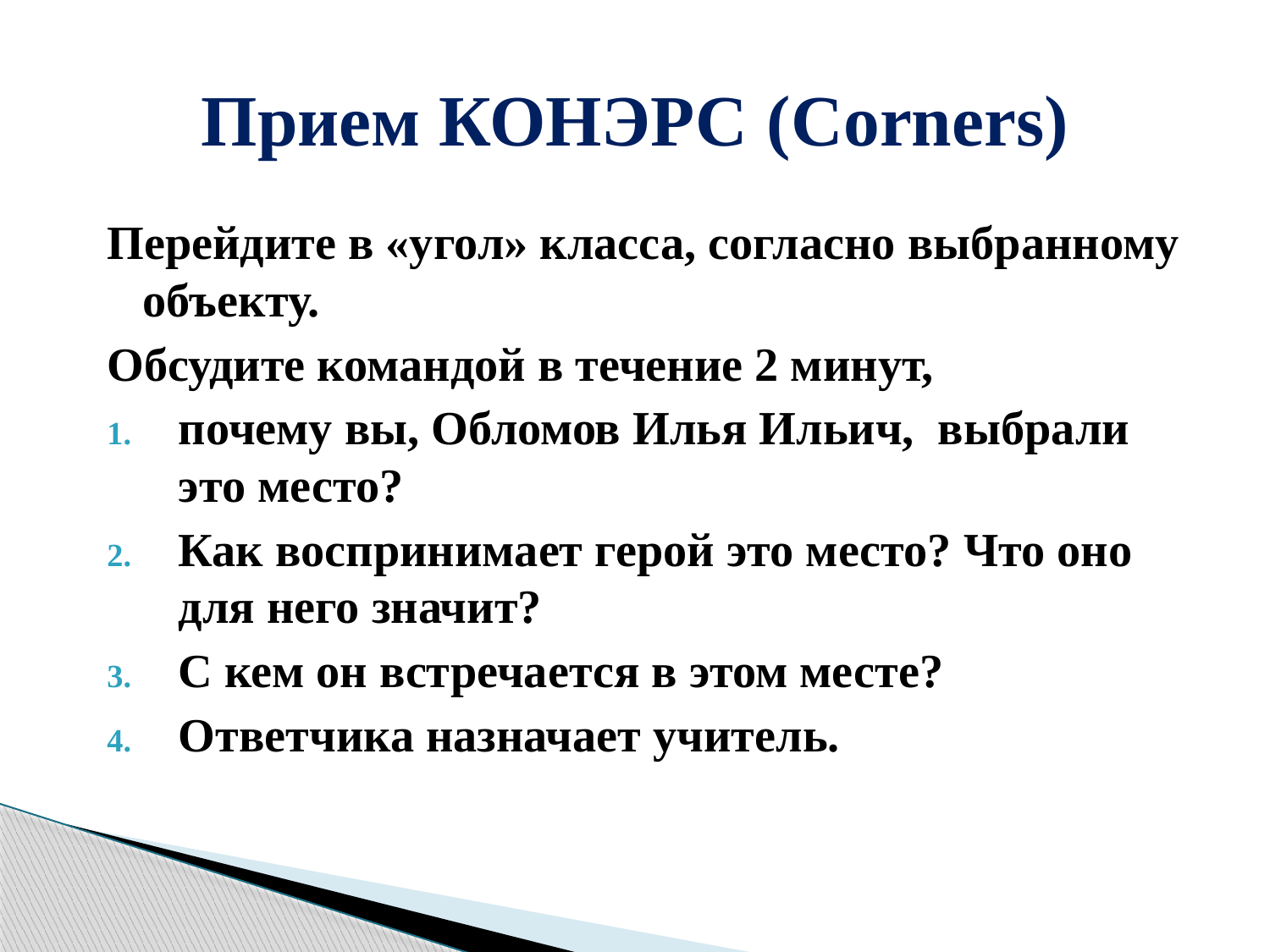

# Прием КОНЭРС (Corners)
Перейдите в «угол» класса, согласно выбранному объекту.
Обсудите командой в течение 2 минут,
почему вы, Обломов Илья Ильич,  выбрали это место?
Как воспринимает герой это место? Что оно для него значит?
С кем он встречается в этом месте?
Ответчика назначает учитель.